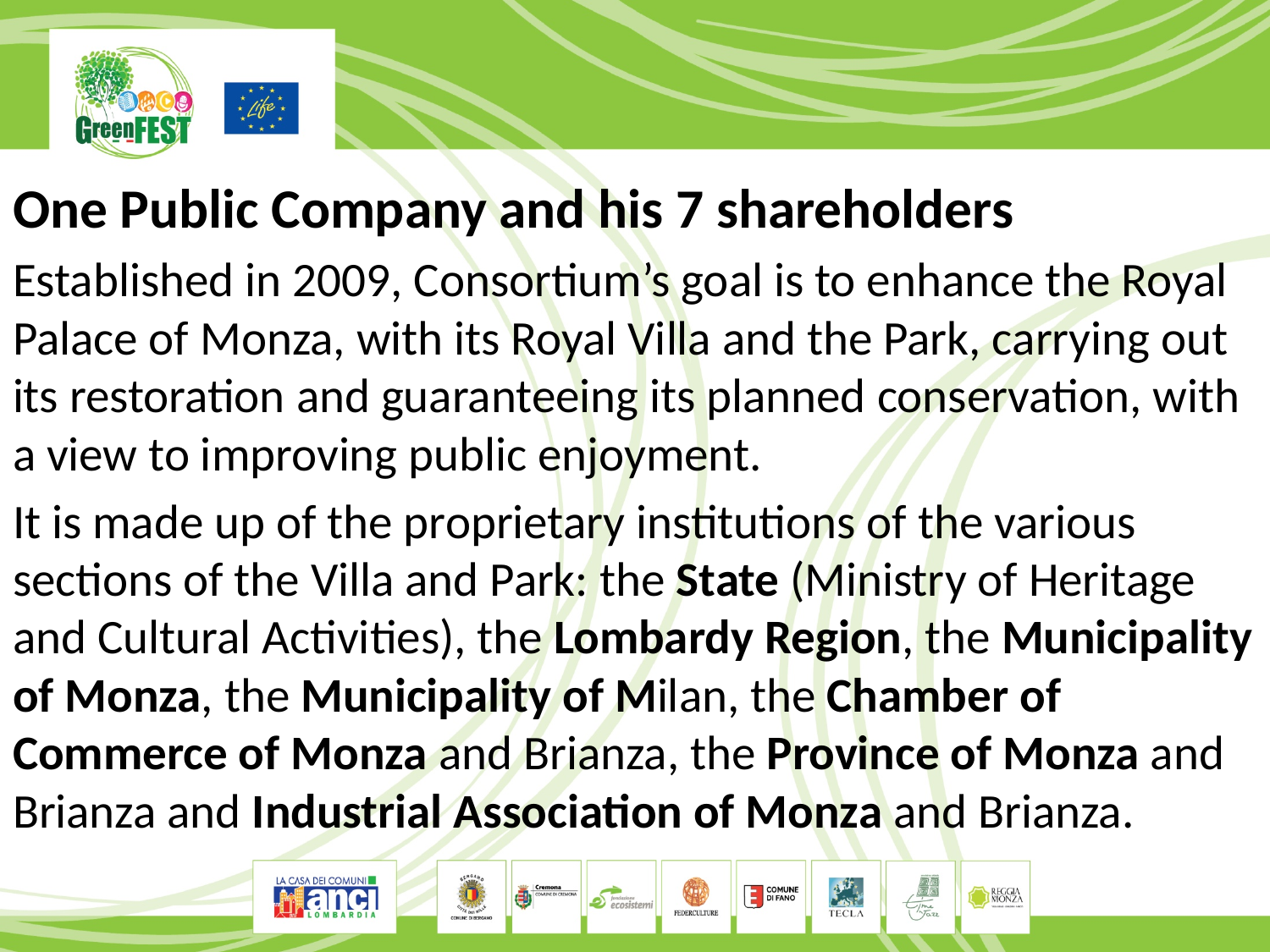

One Public Company and his 7 shareholders
Established in 2009, Consortium’s goal is to enhance the Royal Palace of Monza, with its Royal Villa and the Park, carrying out its restoration and guaranteeing its planned conservation, with a view to improving public enjoyment.
It is made up of the proprietary institutions of the various sections of the Villa and Park: the State (Ministry of Heritage and Cultural Activities), the Lombardy Region, the Municipality of Monza, the Municipality of Milan, the Chamber of Commerce of Monza and Brianza, the Province of Monza and Brianza and Industrial Association of Monza and Brianza.